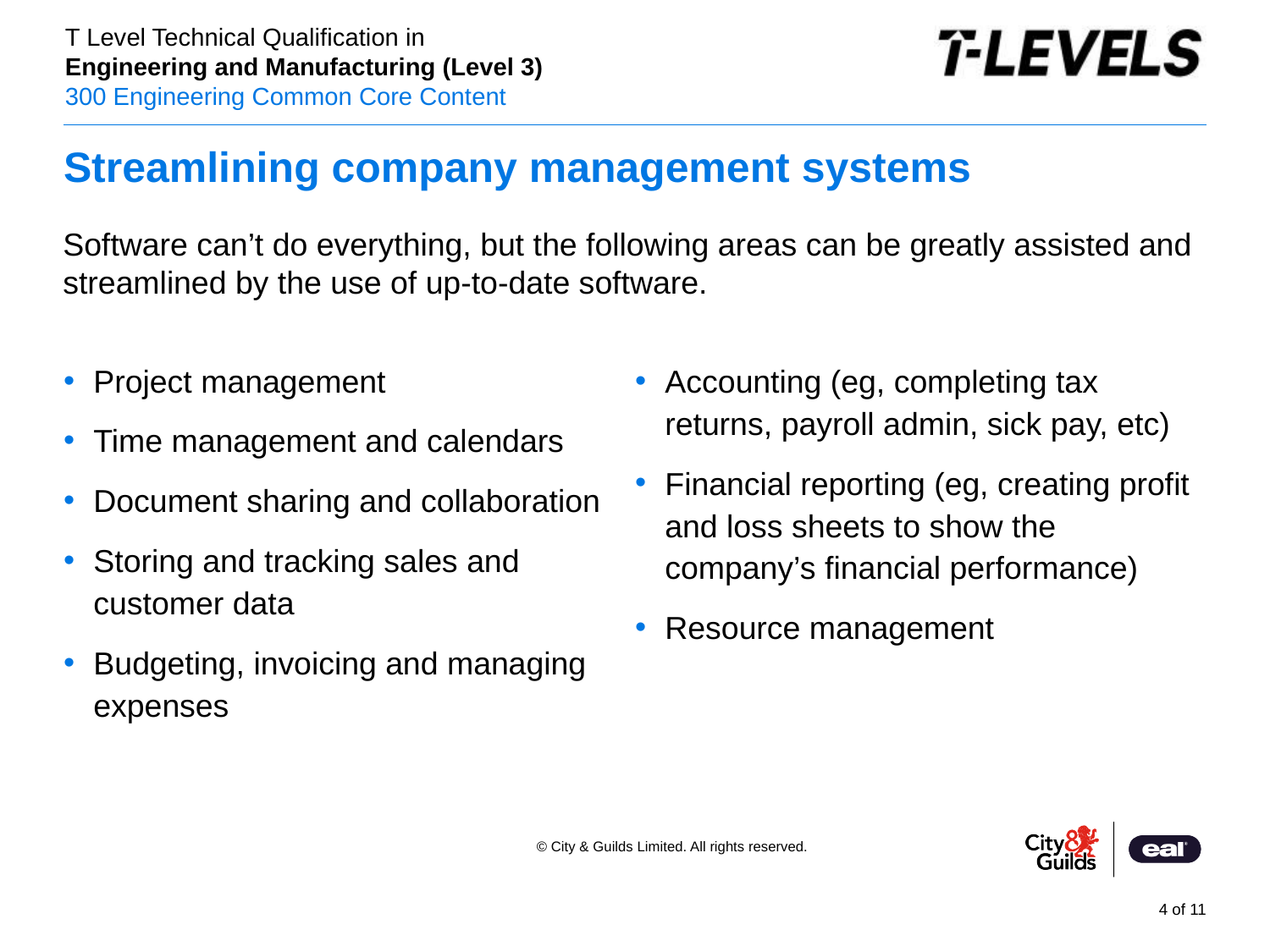

# Streamlining company management systems
Software can’t do everything, but the following areas can be greatly assisted and streamlined by the use of up-to-date software.
Project management
Time management and calendars
Document sharing and collaboration
Storing and tracking sales and customer data
Budgeting, invoicing and managing expenses

Accounting (eg, completing tax returns, payroll admin, sick pay, etc)
Financial reporting (eg, creating profit and loss sheets to show the company’s financial performance)
Resource management